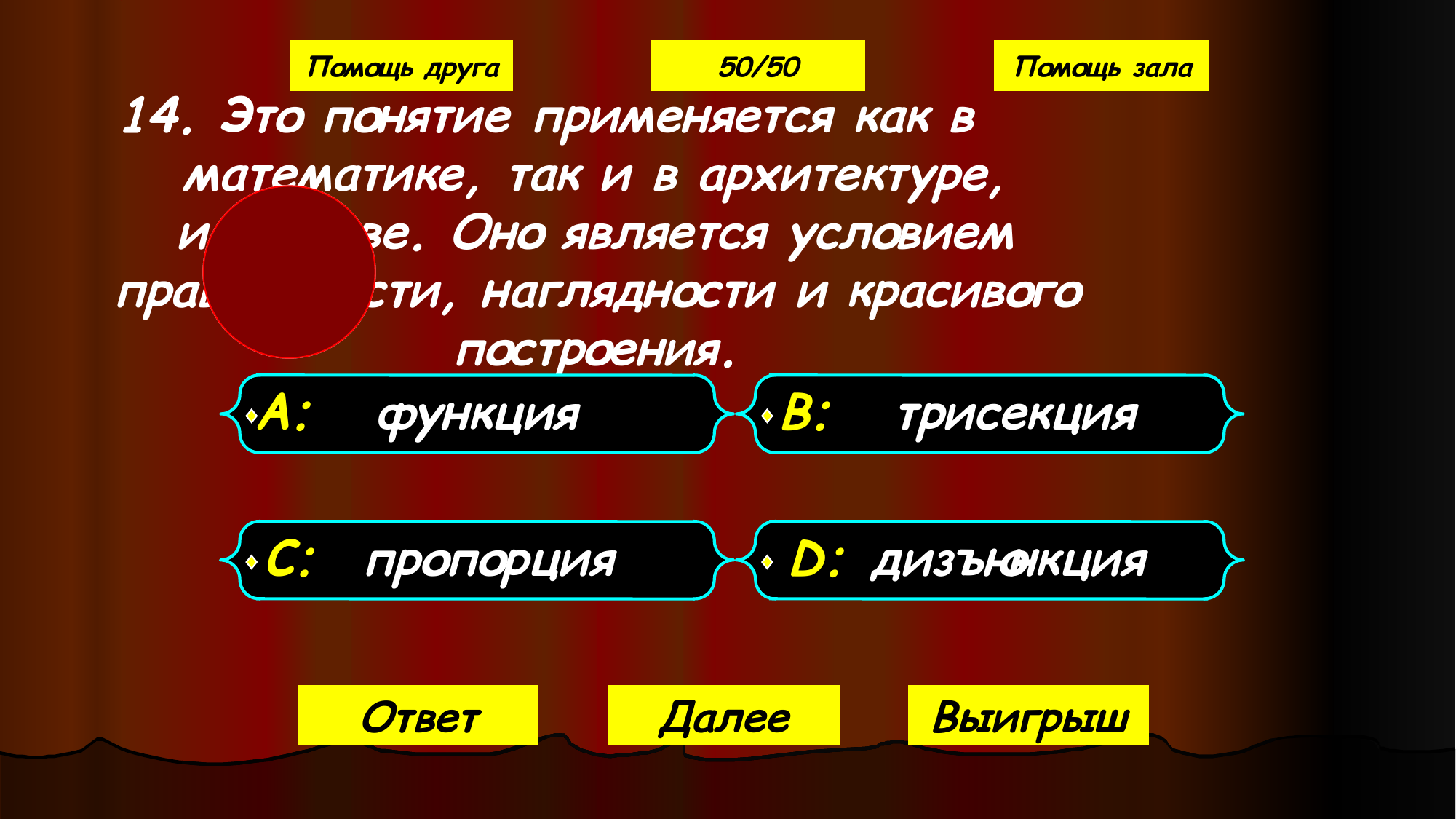

Помощь друга
50/50
Помощь зала
14. Это понятие применяется как в математике, так и в архитектуре, искусстве. Оно является условием правильности, наглядности и красивого построения.

А:   функция
В:   трисекция

С:     пропорция

D:  дизъюнкция

Ответ
Далее
Выигрыш